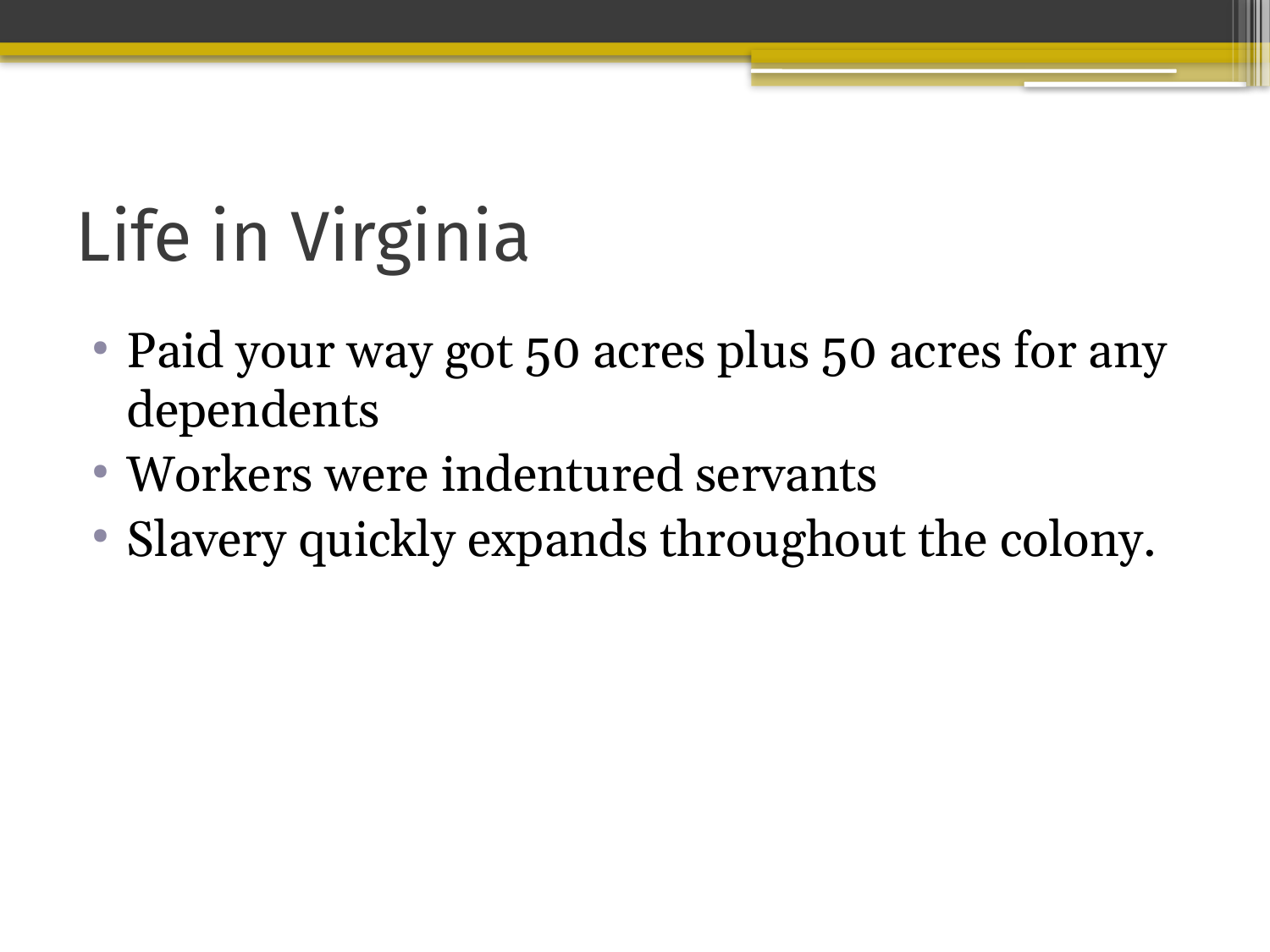

# Life in Virginia
Paid your way got 50 acres plus 50 acres for any dependents
Workers were indentured servants
Slavery quickly expands throughout the colony.